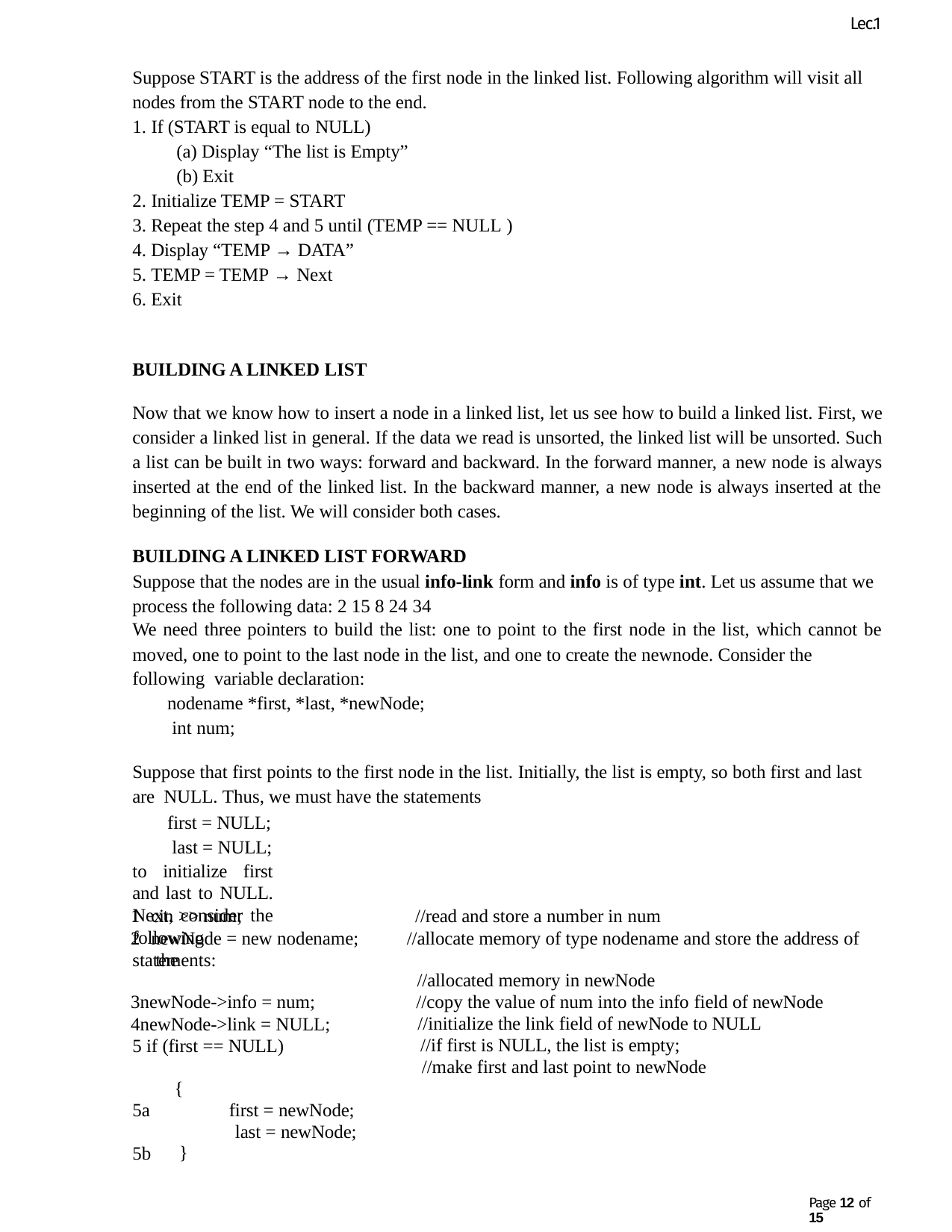

Lec.1

Suppose START is the address of the first node in the linked list. Following algorithm will visit all  nodes from the START node to the end.
If (START is equal to NULL)
Display “The list is Empty”
Exit
Initialize TEMP = START
Repeat the step 4 and 5 until (TEMP == NULL )
Display “TEMP → DATA”
TEMP = TEMP → Next
Exit

BUILDING A LINKED LIST

Now that we know how to insert a node in a linked list, let us see how to build a linked list. First, we  consider a linked list in general. If the data we read is unsorted, the linked list will be unsorted. Such  a list can be built in two ways: forward and backward. In the forward manner, a new node is always  inserted at the end of the linked list. In the backward manner, a new node is always inserted at the  beginning of the list. We will consider both cases.

BUILDING A LINKED LIST FORWARD
Suppose that the nodes are in the usual info-link form and info is of type int. Let us assume that we  process the following data: 2 15 8 24 34
We need three pointers to build the list: one to point to the first node in the list, which cannot be
moved, one to point to the last node in the list, and one to create the newnode. Consider the following  variable declaration:
nodename *first, *last, *newNode;  int num;

Suppose that first points to the first node in the list. Initially, the list is empty, so both first and last are  NULL. Thus, we must have the statements
first = NULL;  last = NULL;
to initialize first and last to NULL. Next, consider the following statements:
cin >> num;
newNode = new nodename;  the
//read and store a number in num
//allocate memory of type nodename and store the address of
//allocated memory in newNode
//copy the value of num into the info field of newNode
//initialize the link field of newNode to NULL
//if first is NULL, the list is empty;
//make first and last point to newNode
newNode->info = num;
newNode->link = NULL;  5 if (first == NULL)
{
5a  5b
first = newNode;  last = newNode;
}
Page 12 of 15